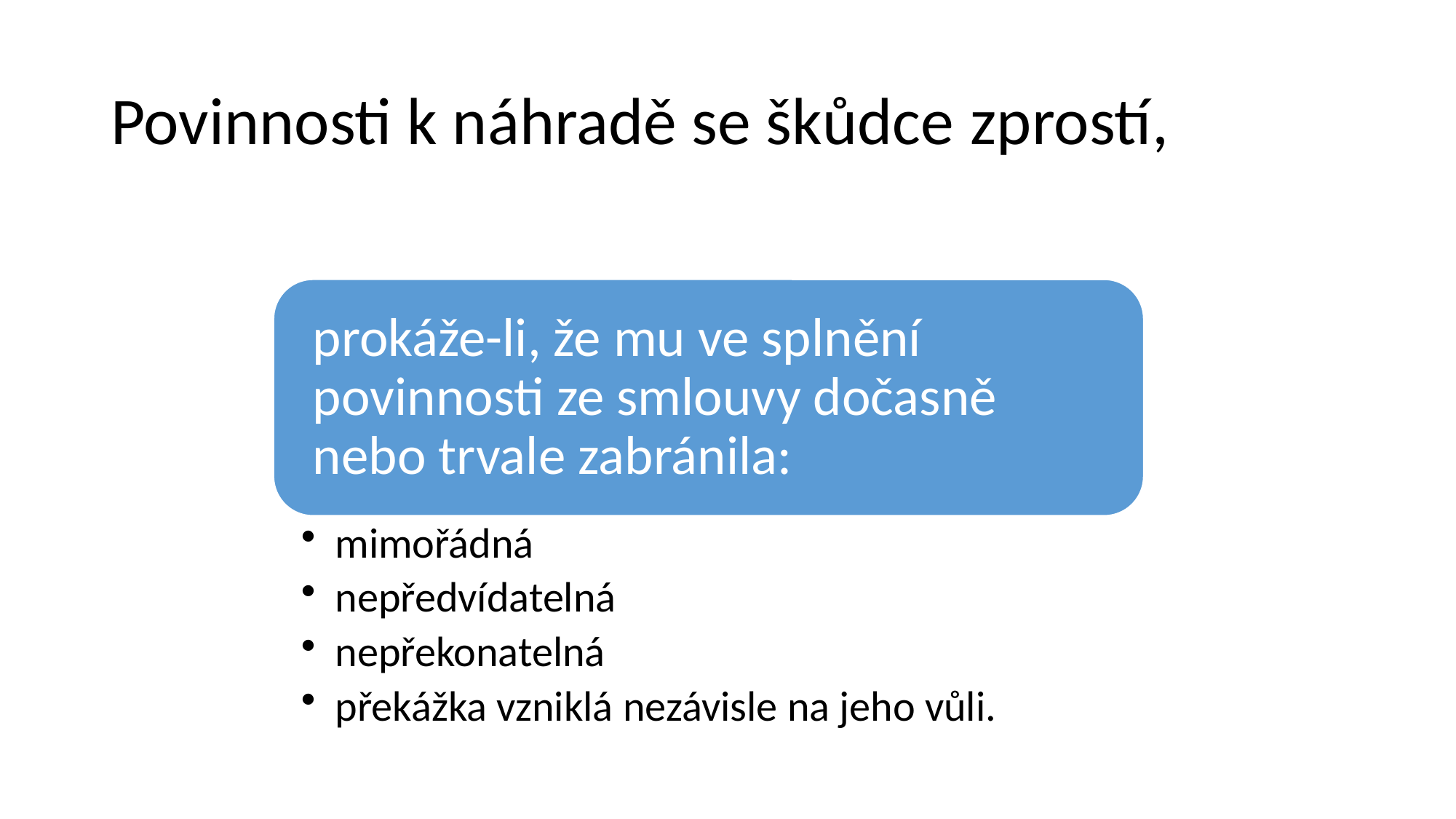

# Povinnosti k náhradě se škůdce zprostí,
prokáže-li, že mu ve splnění povinnosti ze smlouvy dočasně nebo trvale zabránila:
mimořádná
nepředvídatelná
nepřekonatelná
překážka vzniklá nezávisle na jeho vůli.